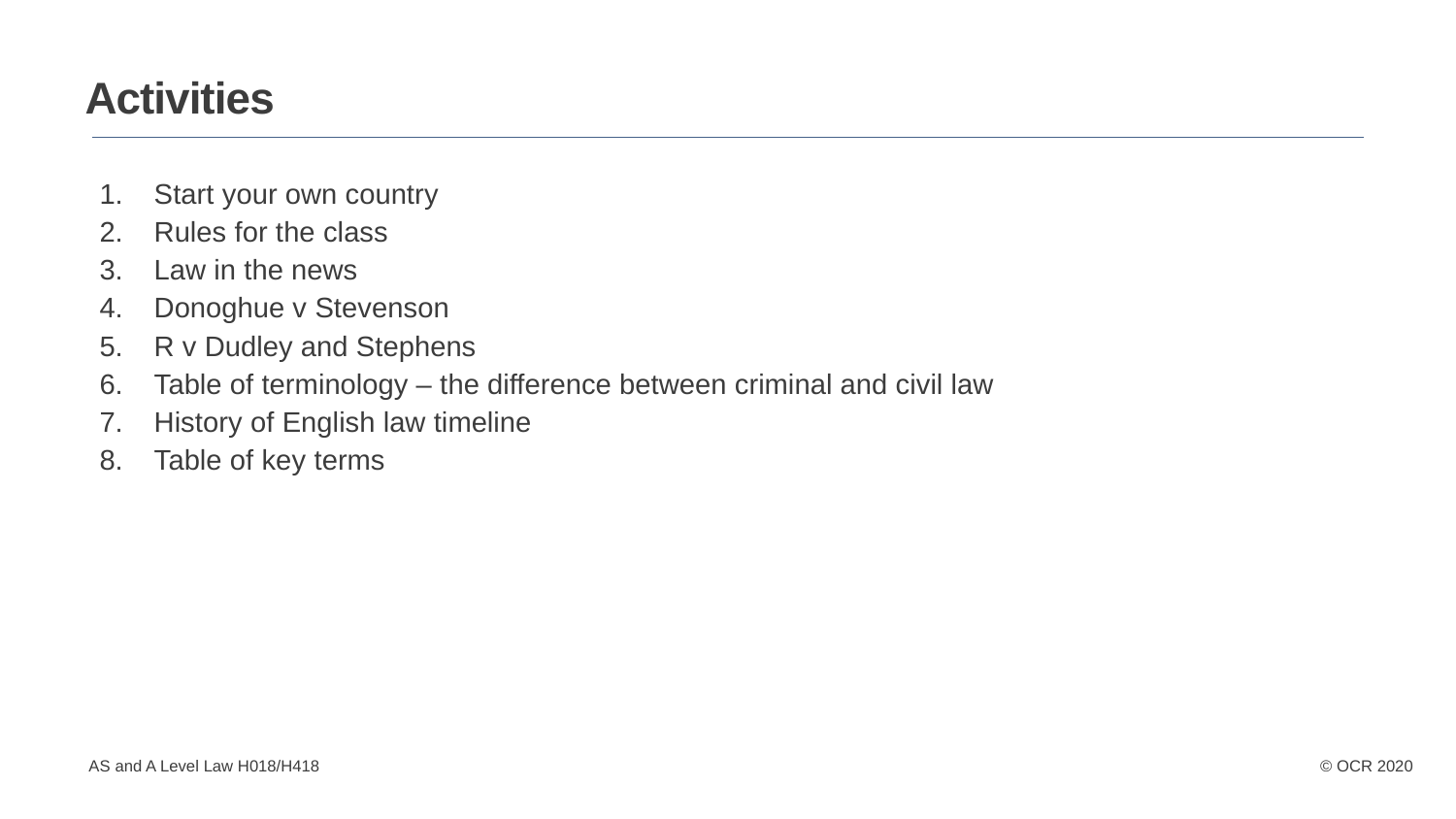

Activities
Start your own country
Rules for the class
Law in the news
Donoghue v Stevenson
R v Dudley and Stephens
Table of terminology – the difference between criminal and civil law
History of English law timeline
Table of key terms